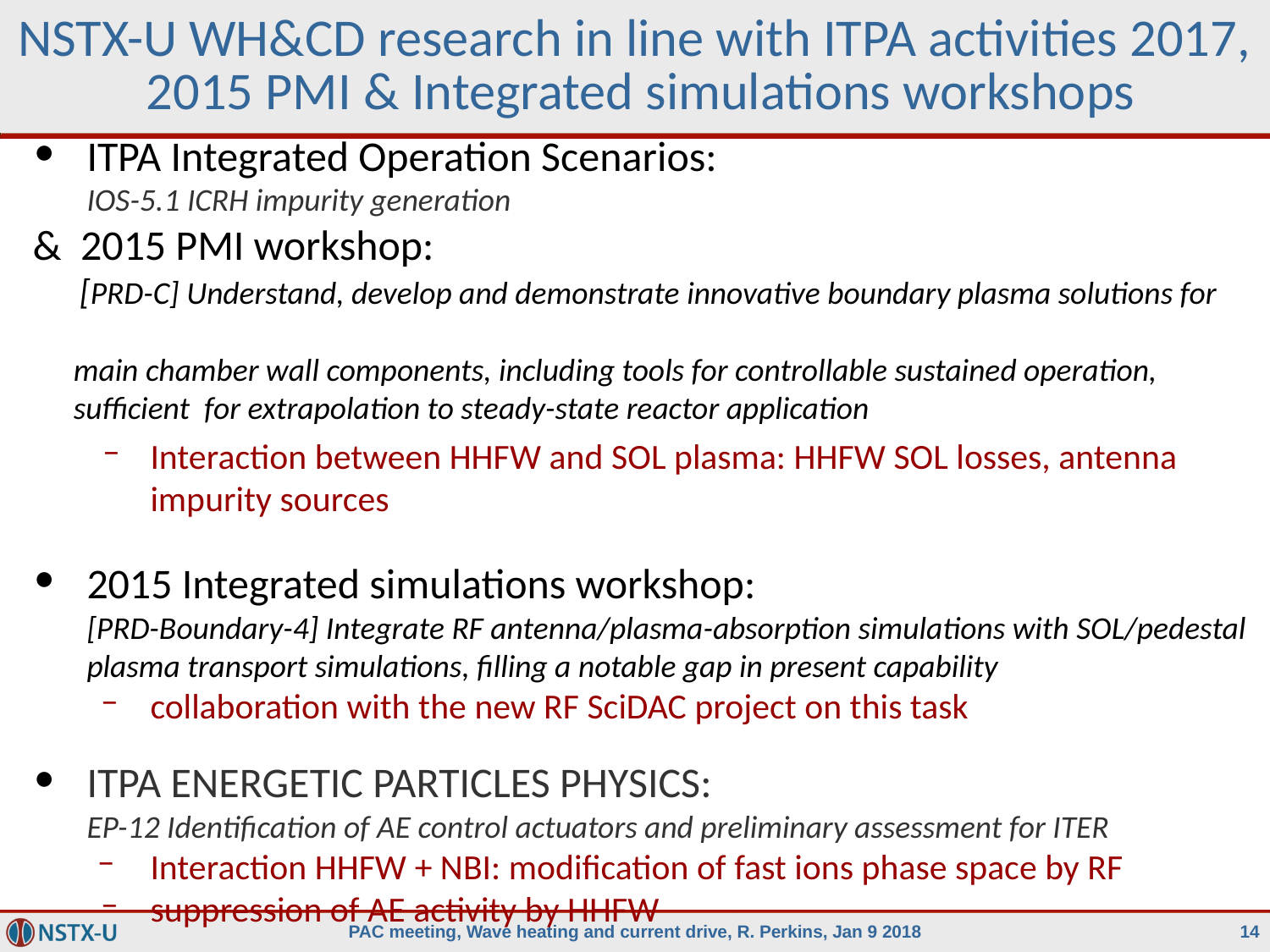

# NSTX-U WH&CD research in line with ITPA activities 2017,  2015 PMI & Integrated simulations workshops
ITPA Integrated Operation Scenarios:
IOS-5.1 ICRH impurity generation
 &  2015 PMI workshop:
       [PRD-C] Understand, develop and demonstrate innovative boundary plasma solutions for
       main chamber wall components, including tools for controllable sustained operation,
       sufficient  for extrapolation to steady-state reactor application
Interaction between HHFW and SOL plasma: HHFW SOL losses, antenna impurity sources

2015 Integrated simulations workshop:
[PRD-Boundary-4] Integrate RF antenna/plasma-absorption simulations with SOL/pedestal plasma transport simulations, filling a notable gap in present capability
collaboration with the new RF SciDAC project on this task

ITPA ENERGETIC PARTICLES PHYSICS:
EP-12 Identification of AE control actuators and preliminary assessment for ITER
Interaction HHFW + NBI: modification of fast ions phase space by RF
suppression of AE activity by HHFW